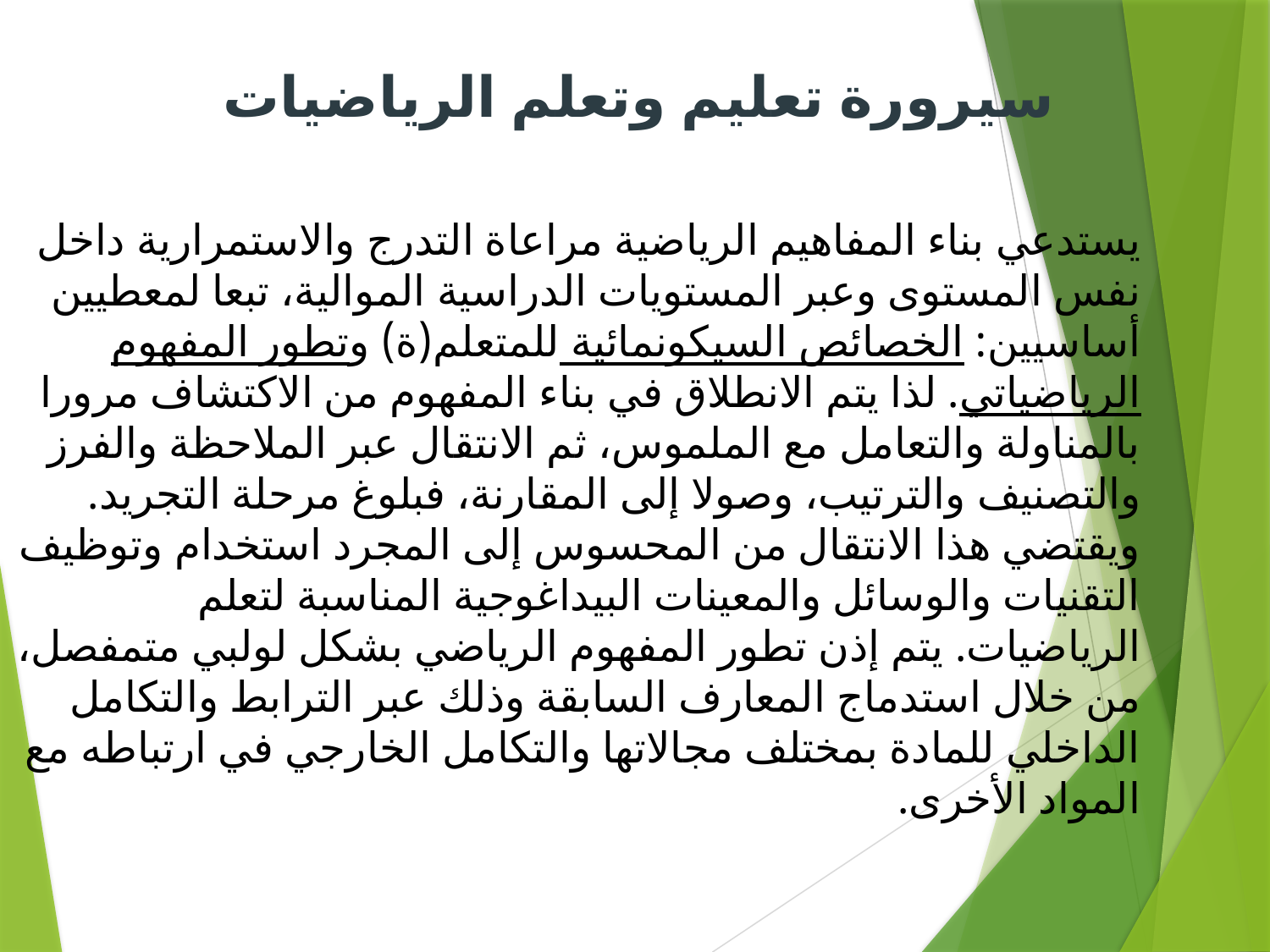

سيرورة تعليم وتعلم الرياضيات
# يستدعي بناء المفاهيم الرياضية مراعاة التدرج والاستمرارية داخل نفس المستوى وعبر المستويات الدراسية الموالية، تبعا لمعطيين أساسيين: الخصائص السيكونمائية للمتعلم(ة) وتطور المفهوم الرياضياتي. لذا يتم الانطلاق في بناء المفهوم من الاكتشاف مرورا بالمناولة والتعامل مع الملموس، ثم الانتقال عبر الملاحظة والفرز والتصنيف والترتيب، وصولا إلى المقارنة، فبلوغ مرحلة التجريد. ويقتضي هذا الانتقال من المحسوس إلى المجرد استخدام وتوظيف التقنيات والوسائل والمعينات البيداغوجية المناسبة لتعلم الرياضيات. يتم إذن تطور المفهوم الرياضي بشكل لولبي متمفصل، من خلال استدماج المعارف السابقة وذلك عبر الترابط والتكامل الداخلي للمادة بمختلف مجالاتها والتكامل الخارجي في ارتباطه مع المواد الأخرى.